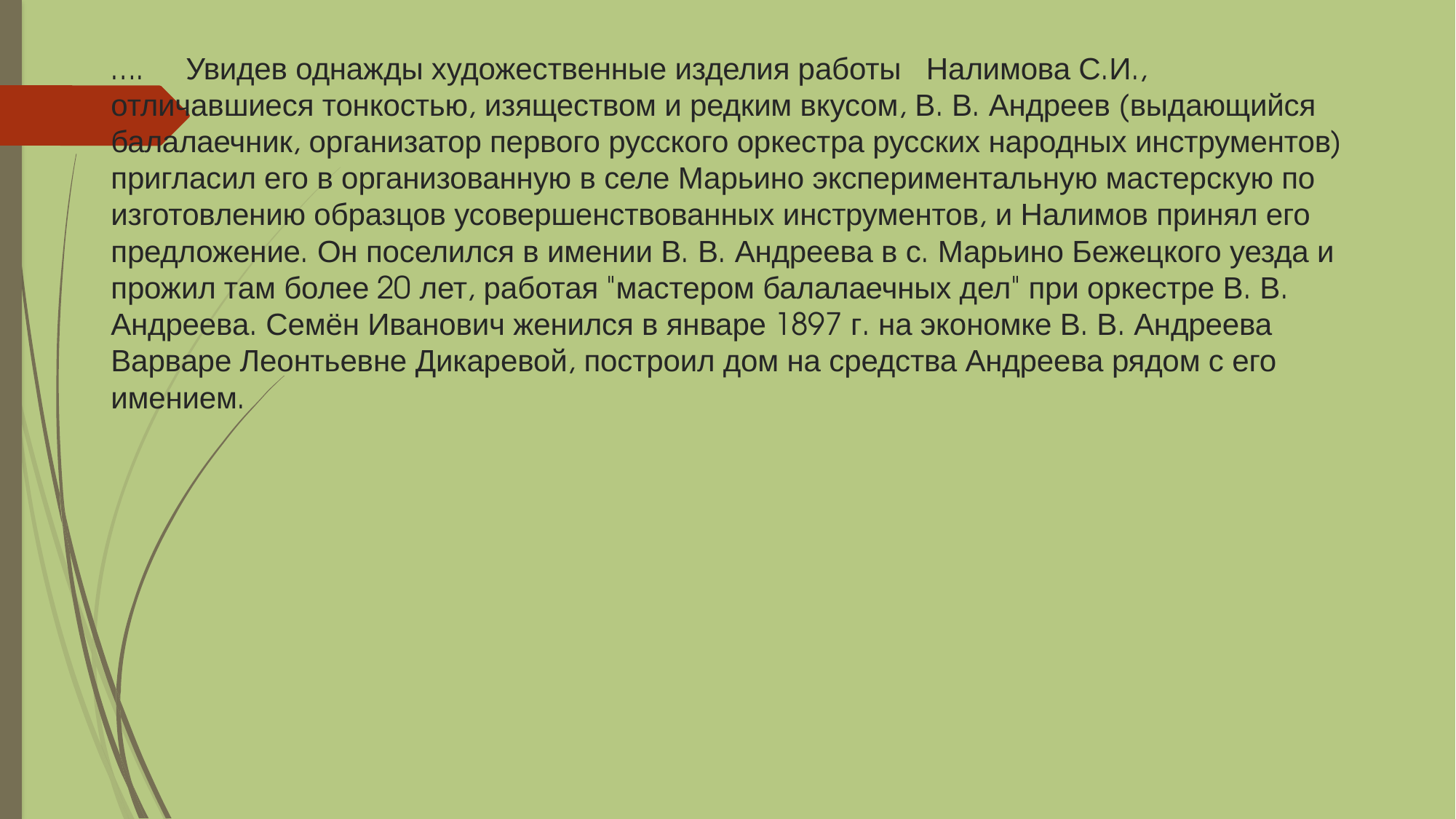

# ….     Увидев однажды художественные изделия работы   Налимова С.И., отличавшиеся тонкостью, изяществом и редким вкусом, В. В. Андреев (выдающийся балалаечник, организатор первого русского оркестра русских народных инструментов) пригласил его в организованную в селе Марьино экспериментальную мастерскую по изготовлению образцов усовершенствованных инструментов, и Налимов принял его предложение. Он поселился в имении В. В. Андреева в с. Марьино Бежецкого уезда и прожил там более 20 лет, работая "мастером балалаечных дел" при оркестре В. В. Андреева. Семён Иванович женился в январе 1897 г. на экономке В. В. Андреева Варваре Леонтьевне Дикаревой, построил дом на средства Андреева рядом с его имением.